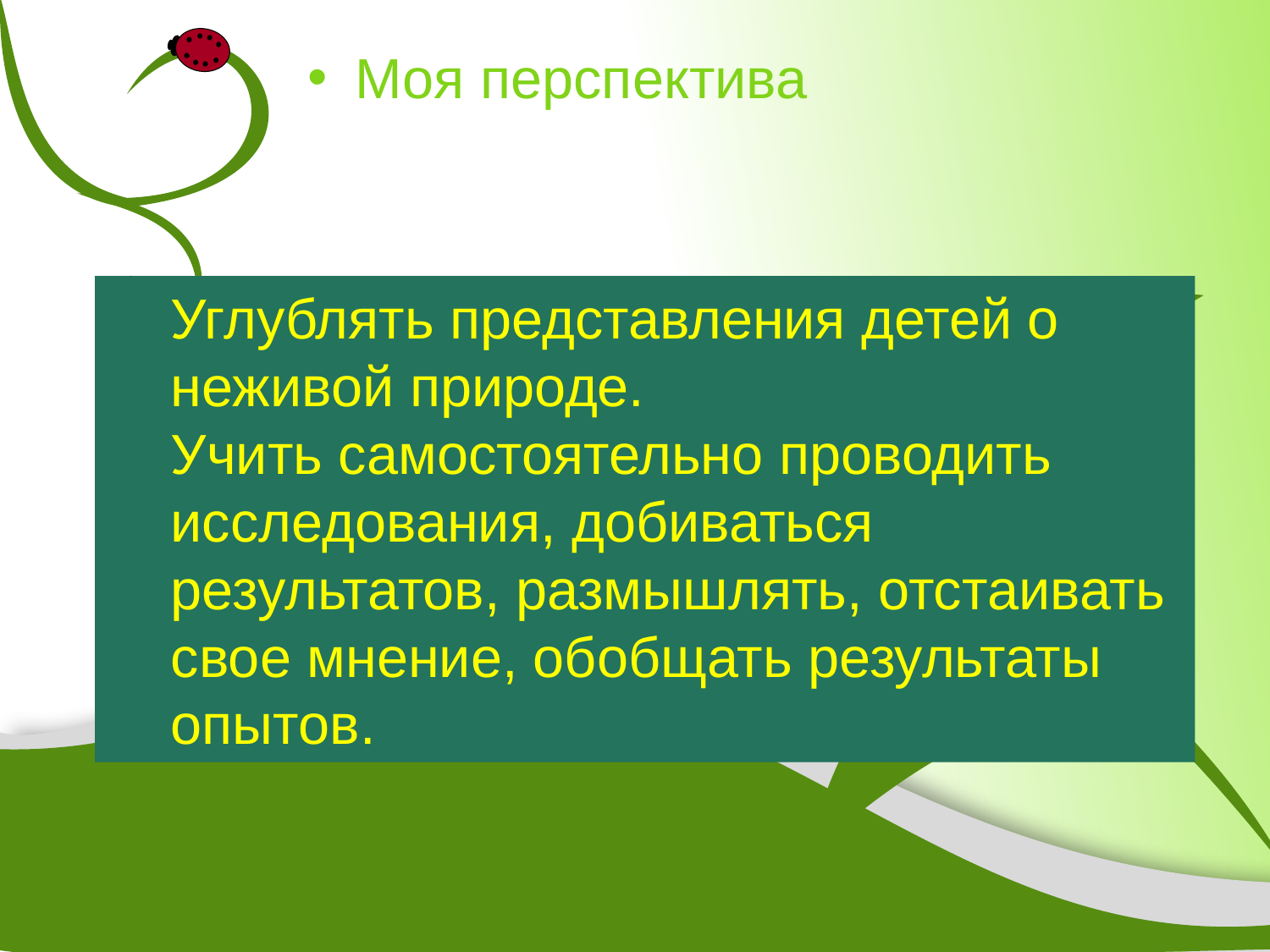

Моя перспектива
Углублять представления детей о неживой природе.
Учить самостоятельно проводить исследования, добиваться результатов, размышлять, отстаивать свое мнение, обобщать результаты опытов.